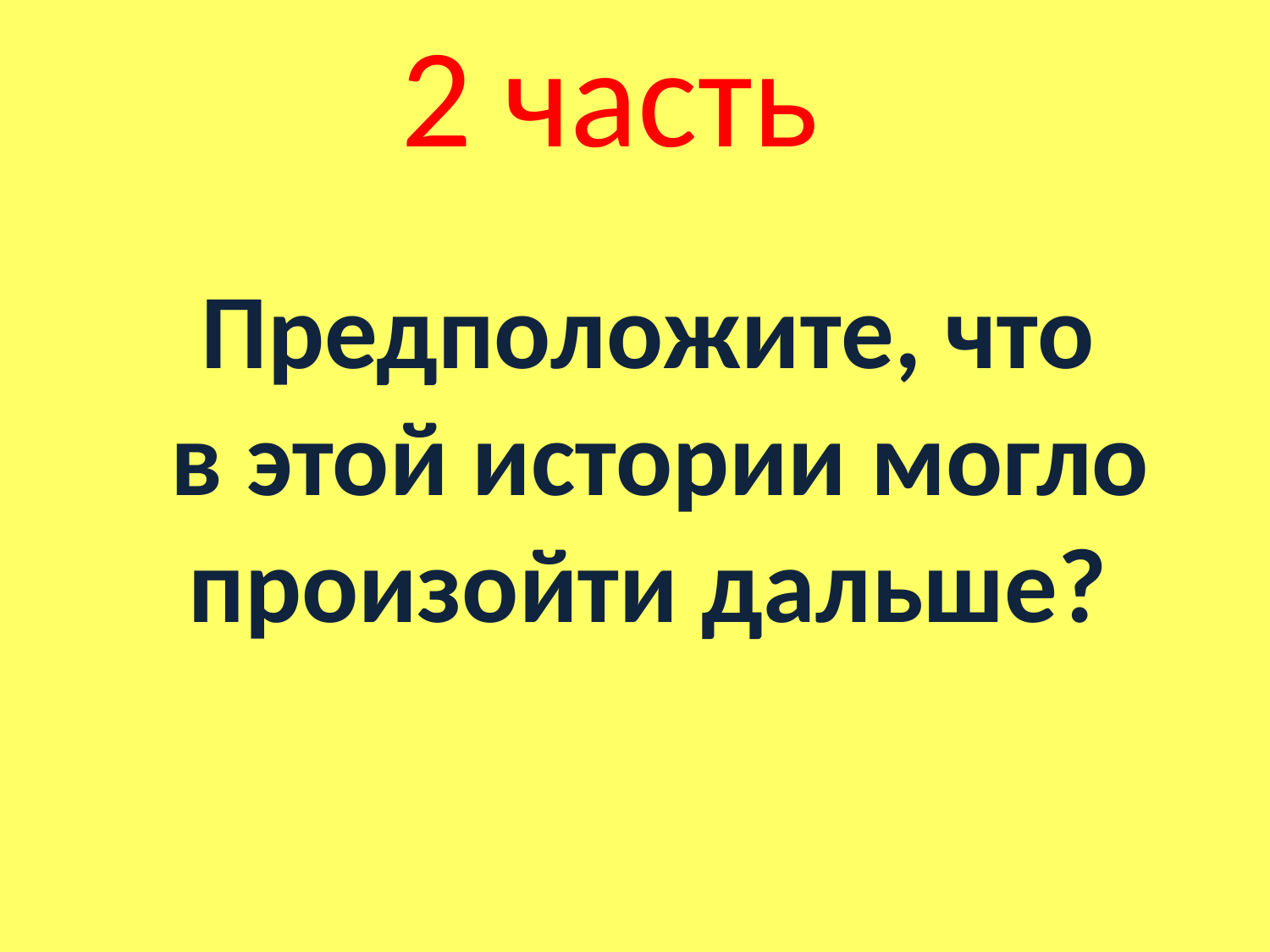

2 часть
Предположите, что
в этой истории могло произойти дальше?